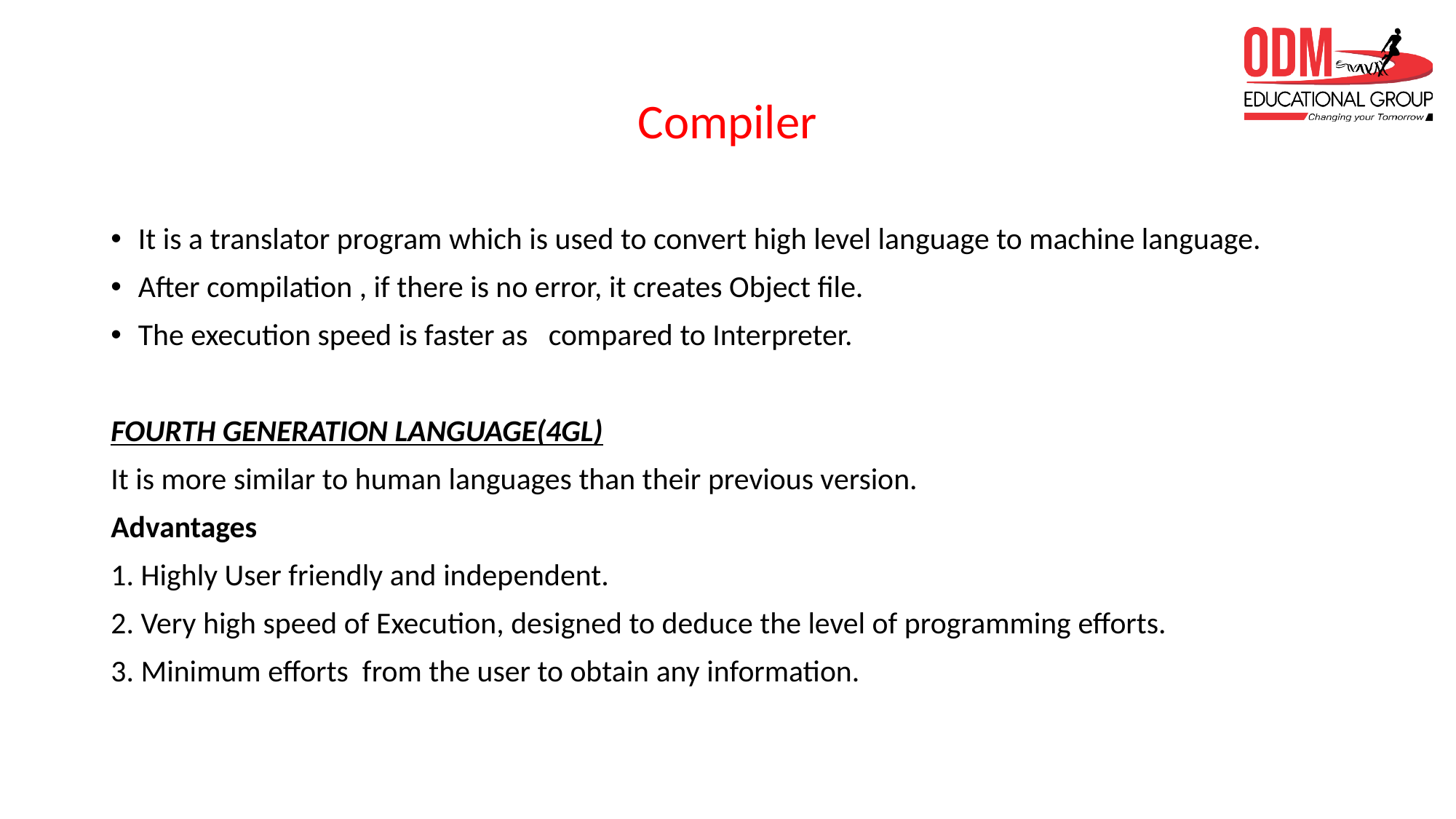

# Compiler
It is a translator program which is used to convert high level language to machine language.
After compilation , if there is no error, it creates Object file.
The execution speed is faster as   compared to Interpreter.

FOURTH GENERATION LANGUAGE(4GL)
It is more similar to human languages than their previous version.
Advantages
1. Highly User friendly and independent.
2. Very high speed of Execution, designed to deduce the level of programming efforts.
3. Minimum efforts  from the user to obtain any information.